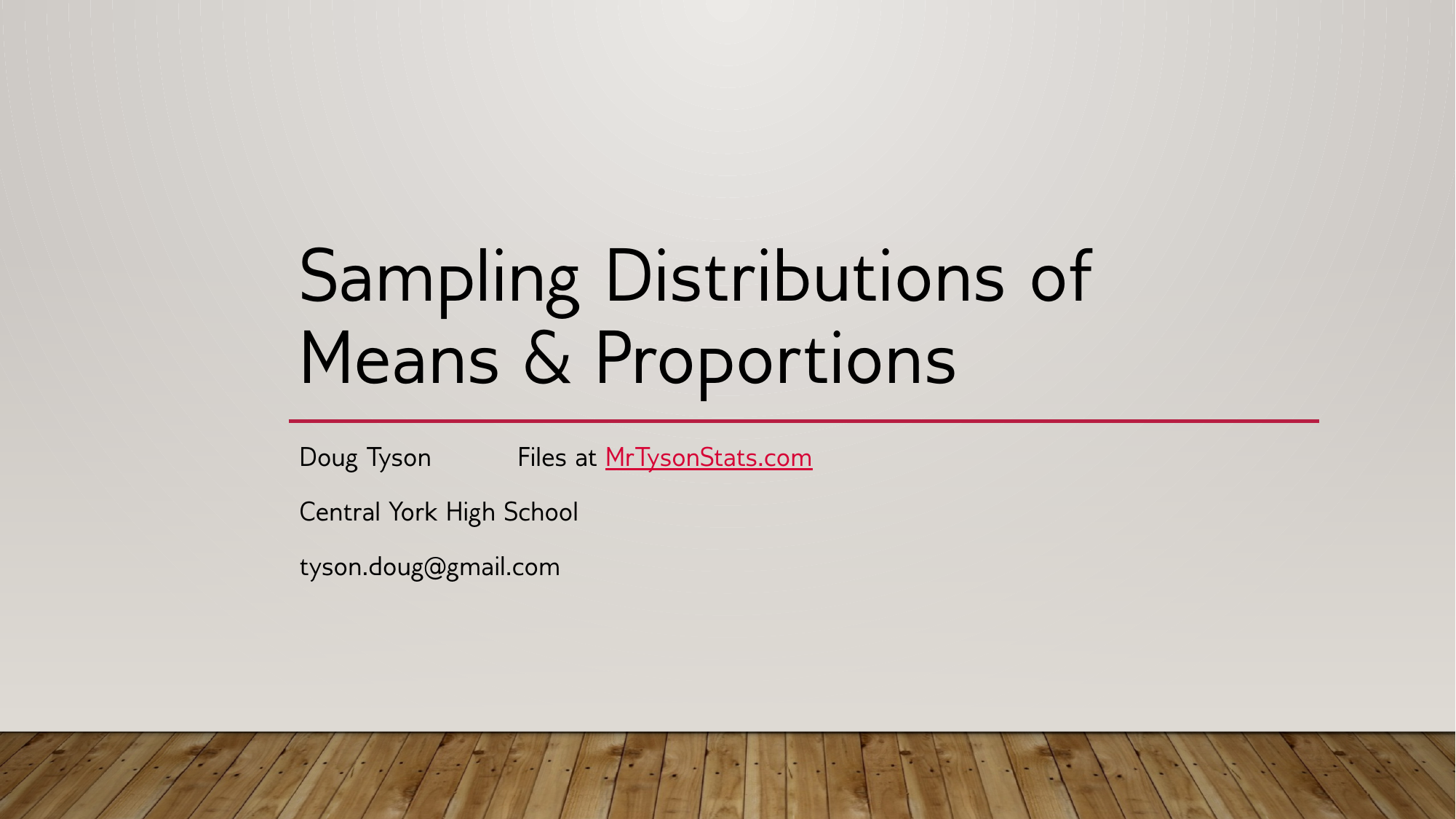

# Sampling Distributions of Means & Proportions
Doug Tyson	Files at MrTysonStats.com
Central York High School
tyson.doug@gmail.com